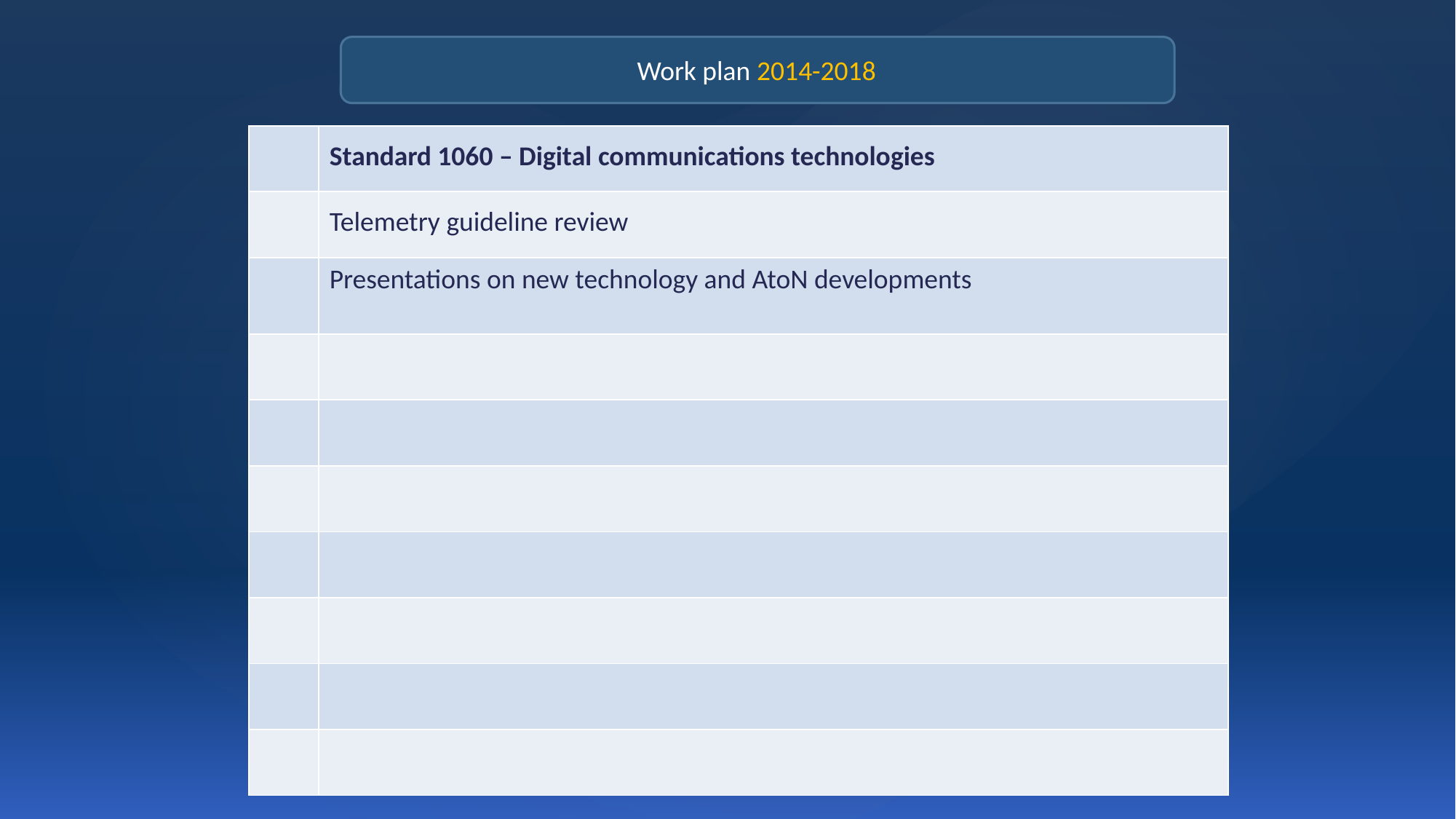

Work plan 2014-2018
|  | Standard 1060 – Digital communications technologies |
| --- | --- |
|  | Telemetry guideline review |
|  | Presentations on new technology and AtoN developments |
|  |  |
|  |  |
|  |  |
|  |  |
|  |  |
|  |  |
|  |  |